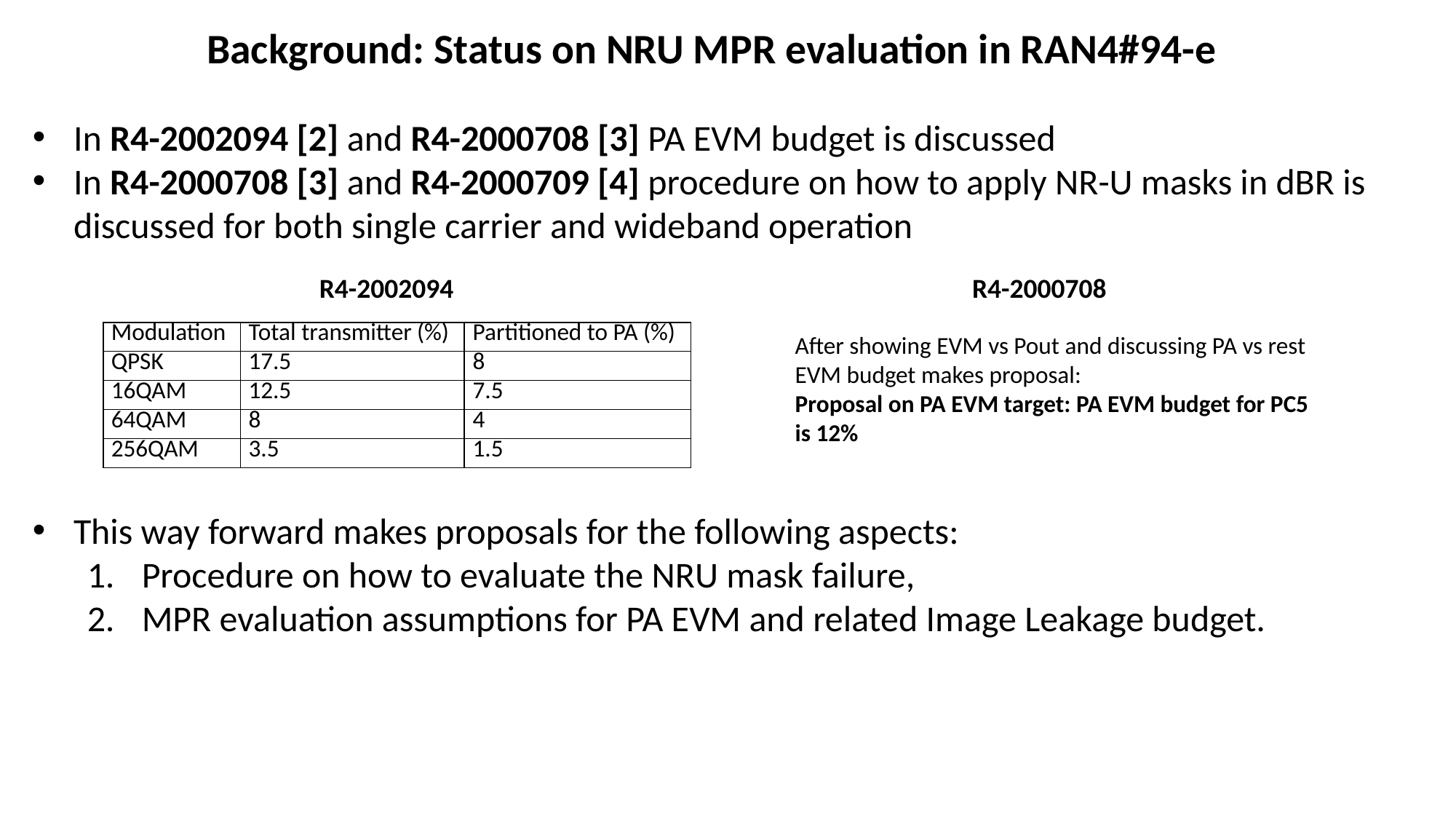

# Background: Status on NRU MPR evaluation in RAN4#94-e
In R4-2002094 [2] and R4-2000708 [3] PA EVM budget is discussed
In R4-2000708 [3] and R4-2000709 [4] procedure on how to apply NR-U masks in dBR is discussed for both single carrier and wideband operation

This way forward makes proposals for the following aspects:
Procedure on how to evaluate the NRU mask failure,
MPR evaluation assumptions for PA EVM and related Image Leakage budget.
R4-2002094
R4-2000708
| Modulation | Total transmitter (%) | Partitioned to PA (%) |
| --- | --- | --- |
| QPSK | 17.5 | 8 |
| 16QAM | 12.5 | 7.5 |
| 64QAM | 8 | 4 |
| 256QAM | 3.5 | 1.5 |
After showing EVM vs Pout and discussing PA vs rest EVM budget makes proposal:
Proposal on PA EVM target: PA EVM budget for PC5 is 12%